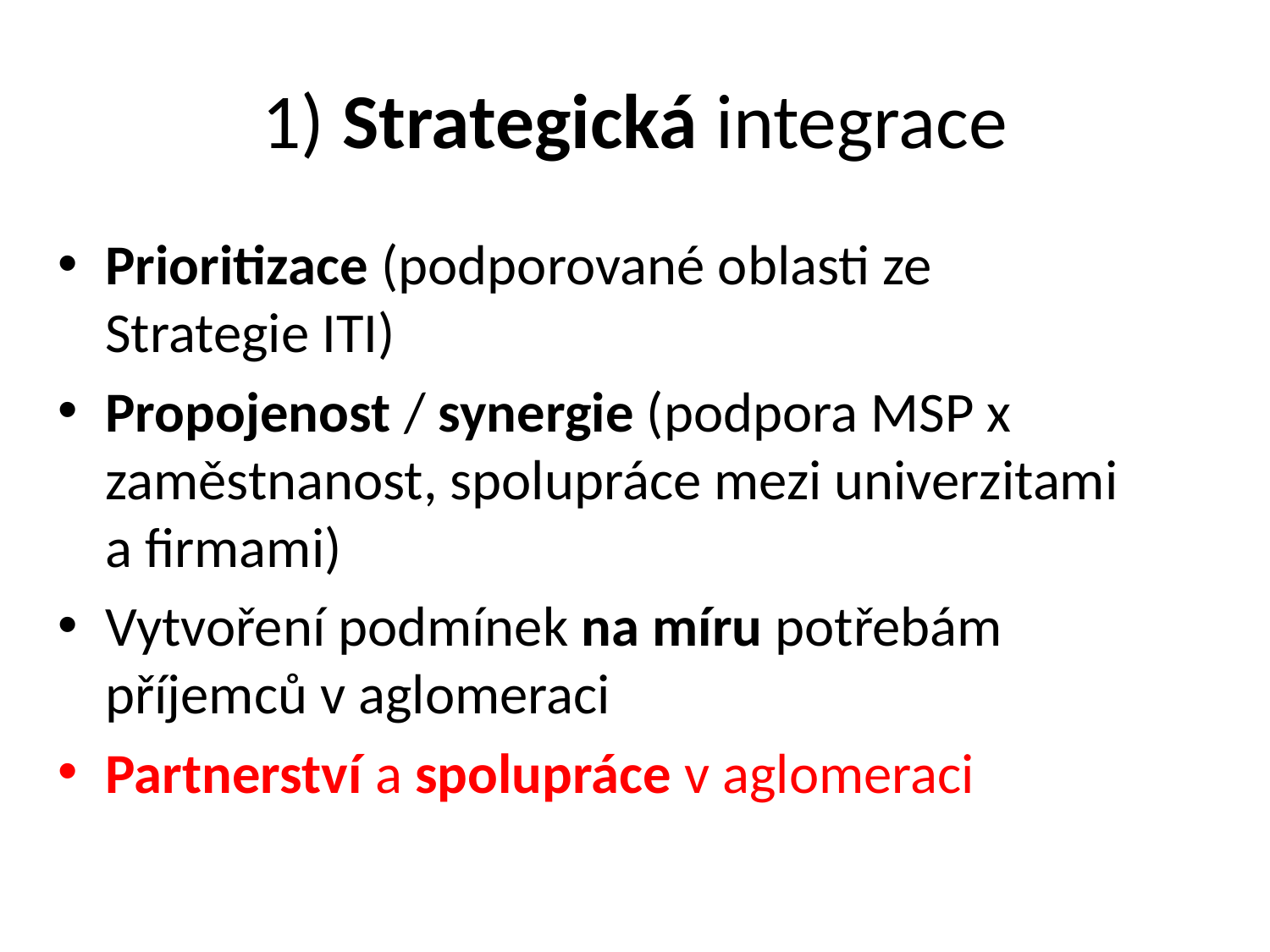

# 1) Strategická integrace
Prioritizace (podporované oblasti ze Strategie ITI)
Propojenost / synergie (podpora MSP x zaměstnanost, spolupráce mezi univerzitami a firmami)
Vytvoření podmínek na míru potřebám příjemců v aglomeraci
Partnerství a spolupráce v aglomeraci